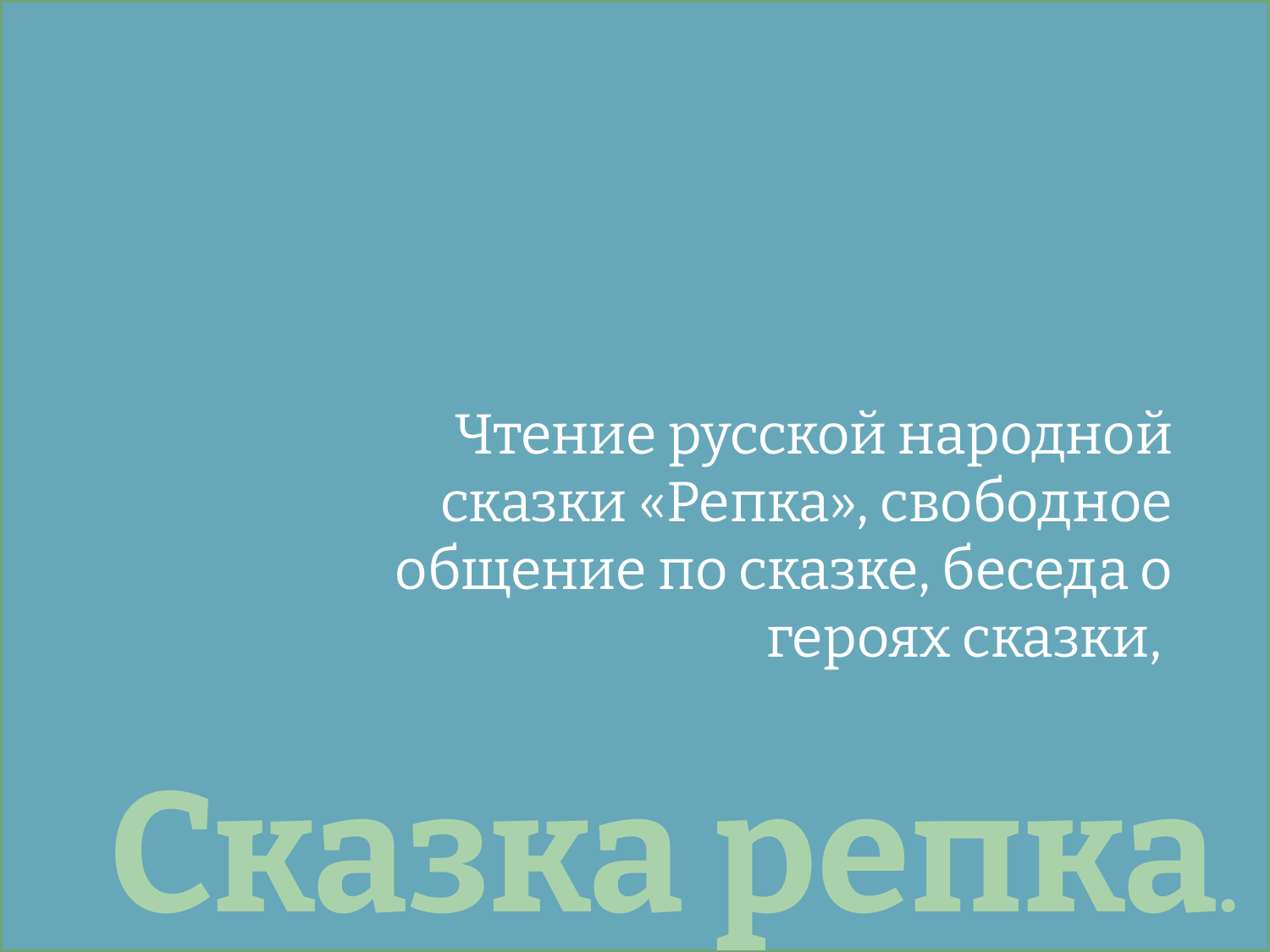

# Сказка репка.
Чтение русской народной сказки «Репка», свободное общение по сказке, беседа о героях сказки,